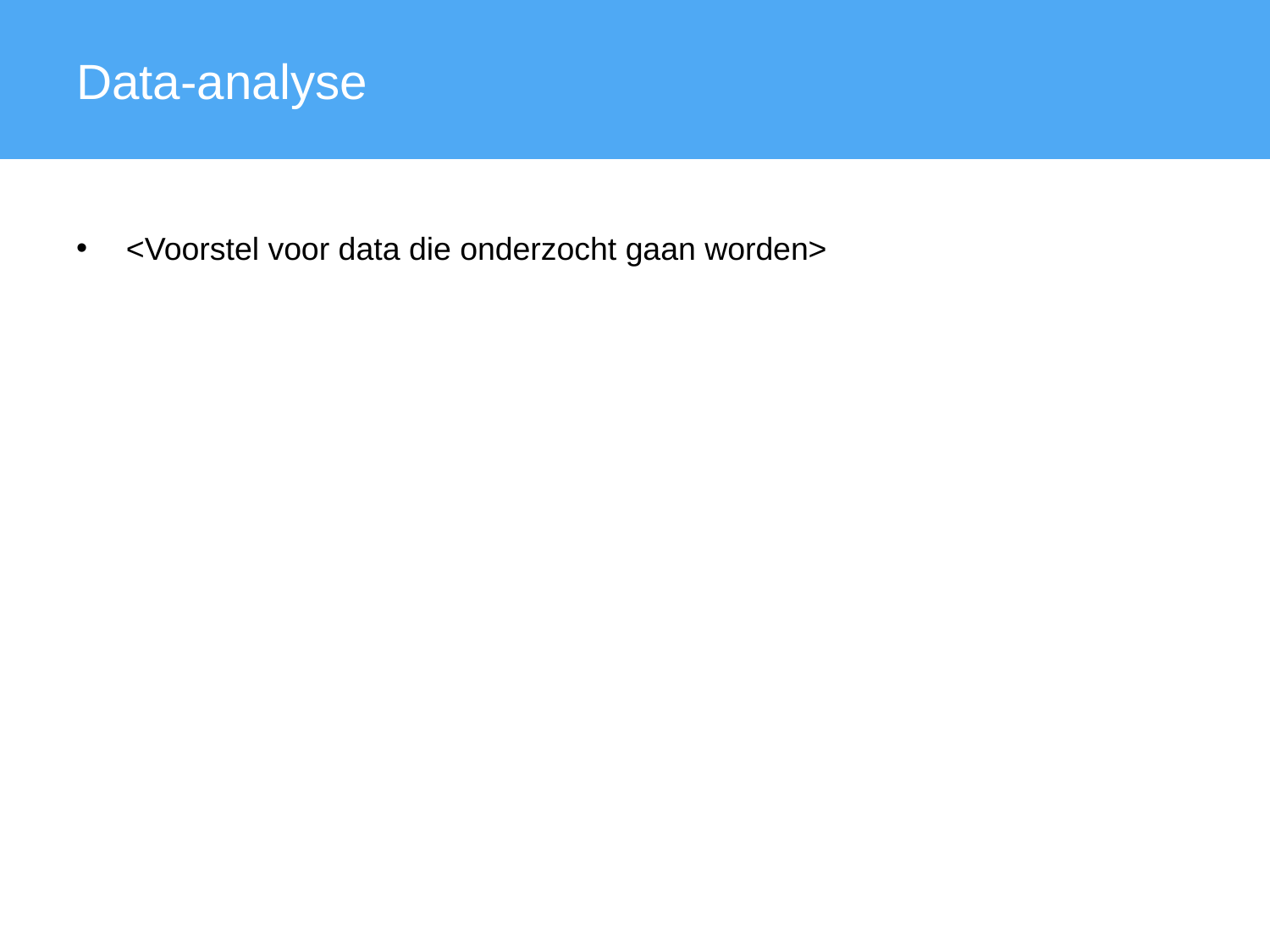

Data-analyse
<Voorstel voor data die onderzocht gaan worden>